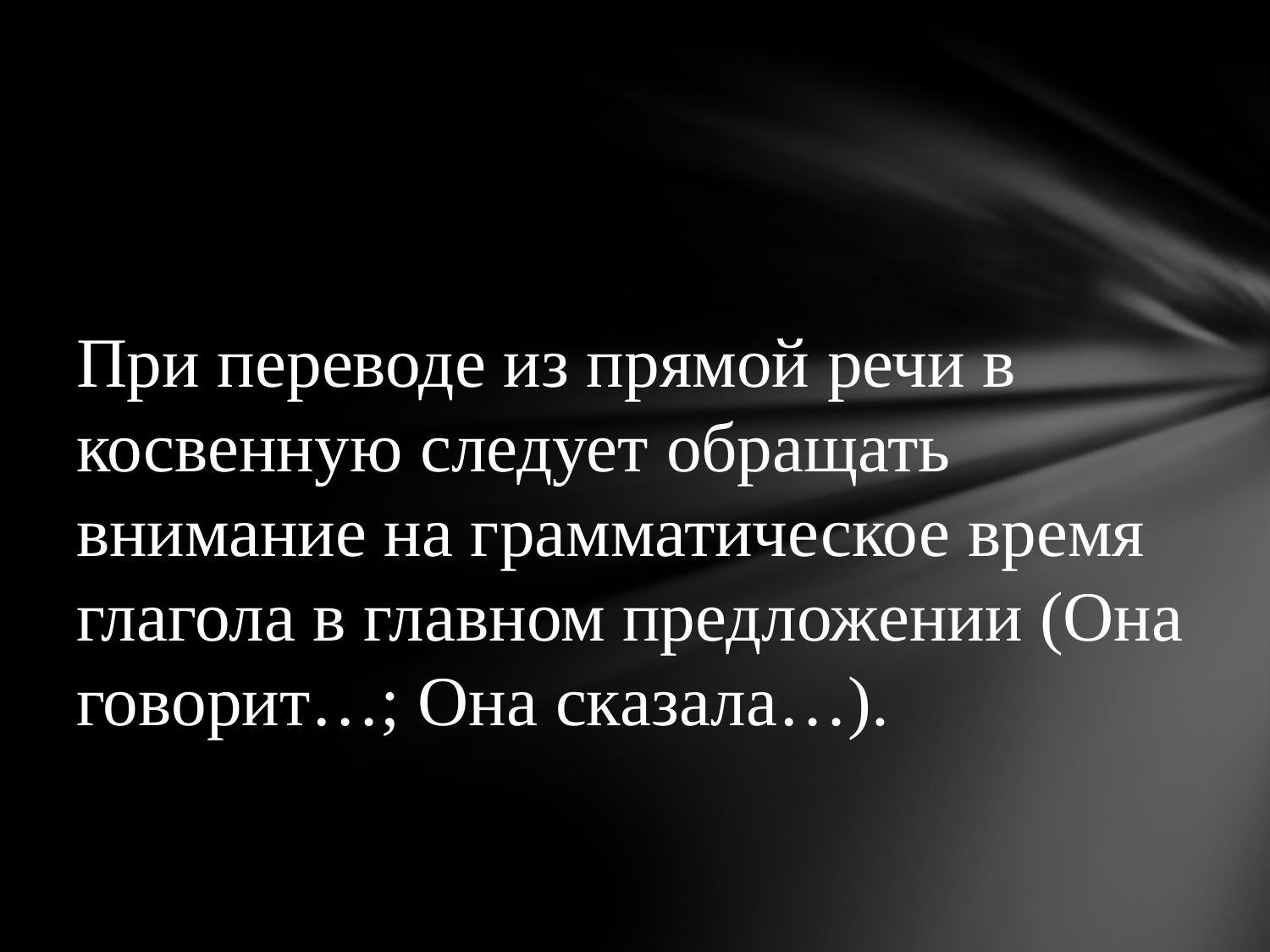

# При переводе из прямой речи в косвенную следует обращать внимание на грамматическое время глагола в главном предложении (Она говорит…; Она сказала…).